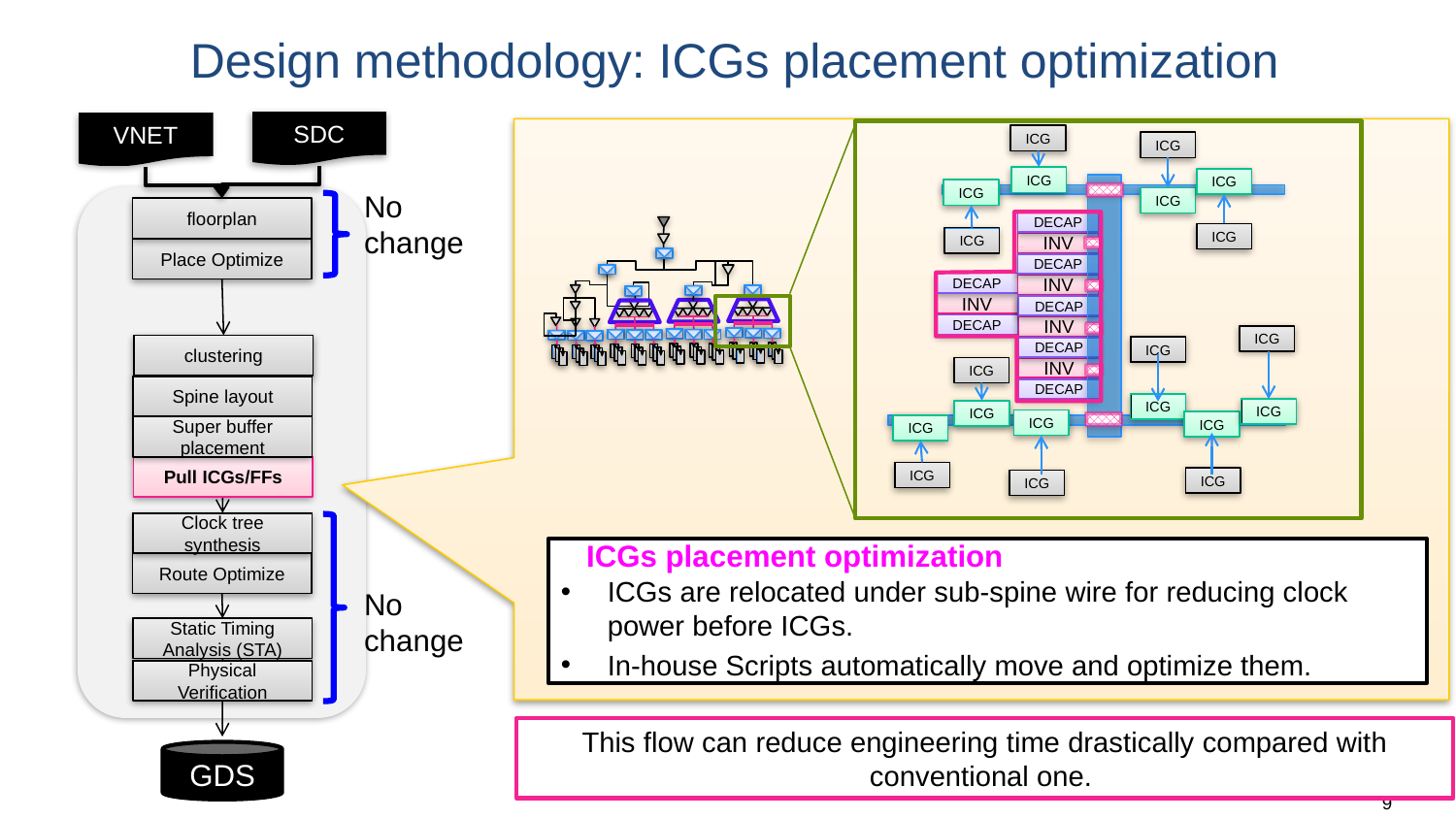

# Design methodology: ICGs placement optimization
SDC
VNET

ICG
ICG
ICG
ICG

ICG
No
change

ICG

floorplan

DECAP

ICG
ICG
INV

Place Optimize
DECAP
DECAP
DECAP
INV

INV

DECAP
DECAP
DECAP
INV

ICG
clustering
ICG
DECAP
DECAP
ICG
INV

Spine layout
DECAP
ICG
ICG
ICG
ICG
ICG

ICG
Super buffer placement
Pull ICGs/FFs
ICG
ICG
ICG
Clock tree synthesis

ICGs placement optimization

ICGs are relocated under sub-spine wire for reducing clock power before ICGs.
In-house Scripts automatically move and optimize them.
Route Optimize
No
change
Static Timing Analysis (STA)
Physical Verification
This flow can reduce engineering time drastically compared with conventional one.
GDS
9